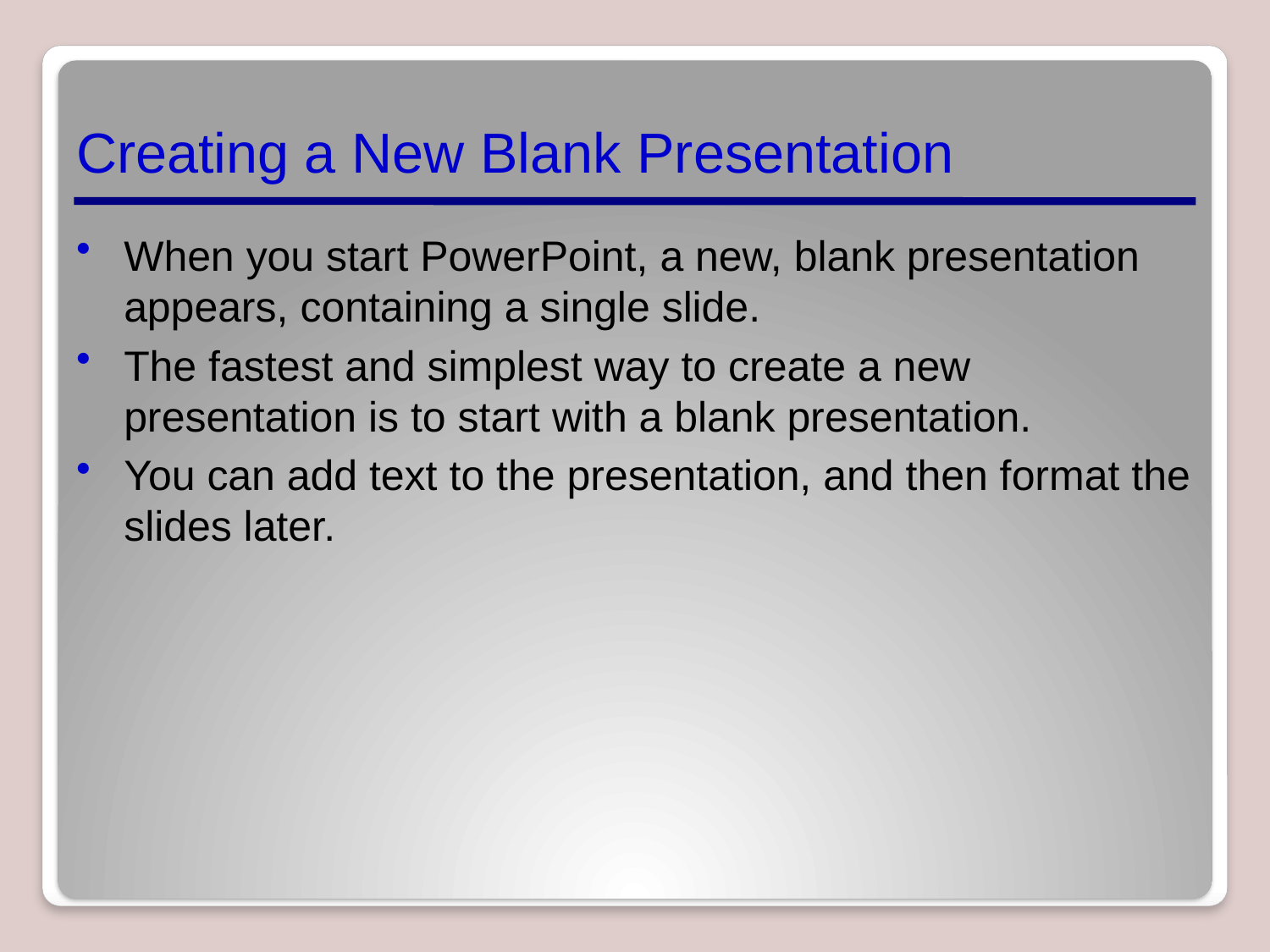

# Creating a New Blank Presentation
When you start PowerPoint, a new, blank presentation appears, containing a single slide.
The fastest and simplest way to create a new presentation is to start with a blank presentation.
You can add text to the presentation, and then format the slides later.